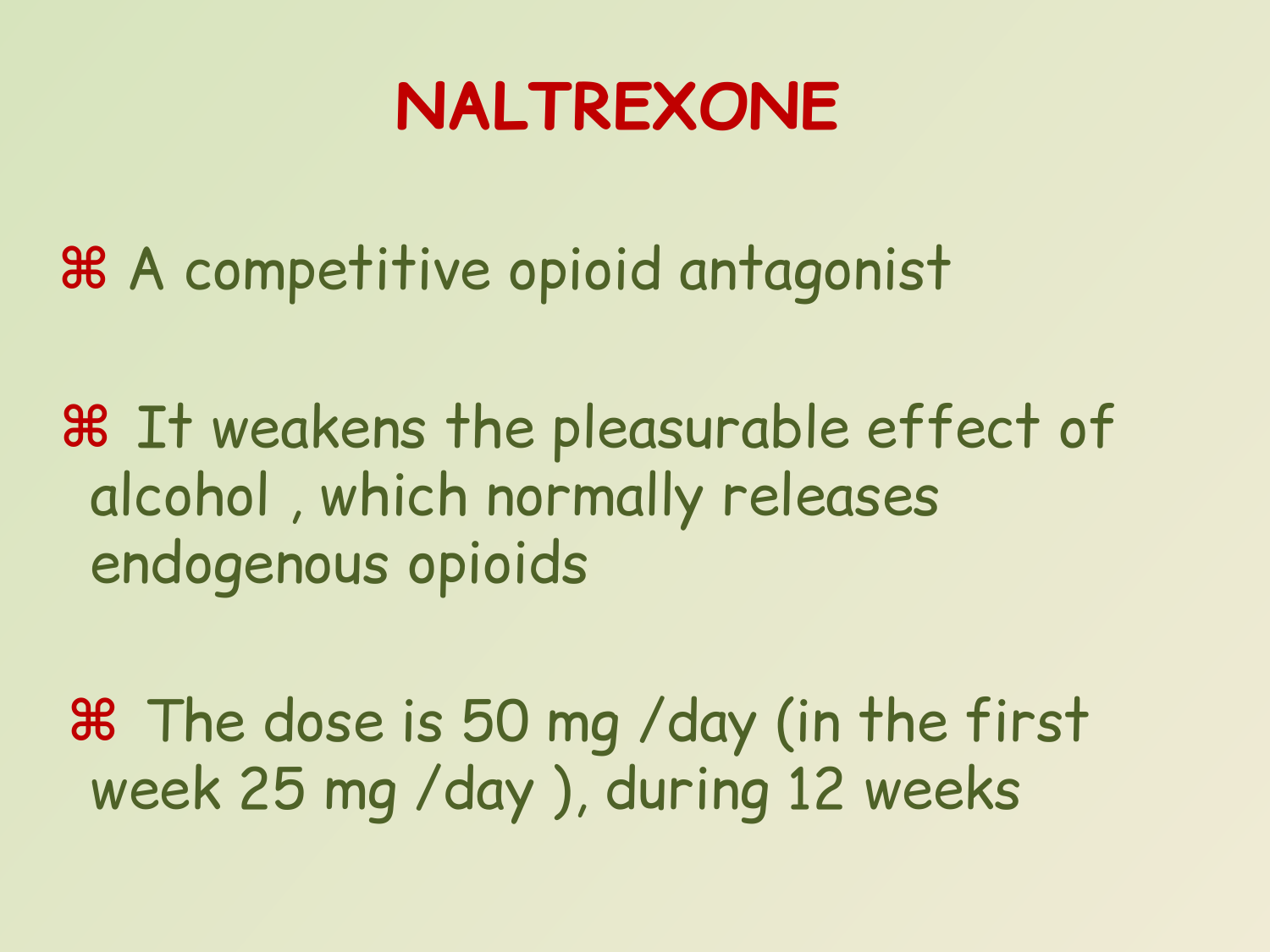

NALTREXONE

 ⌘ A competitive opioid antagonist

 ⌘ It weakens the pleasurable effect of alcohol , which normally releases endogenous opioids

 ⌘ The dose is 50 mg /day (in the first week 25 mg /day ), during 12 weeks